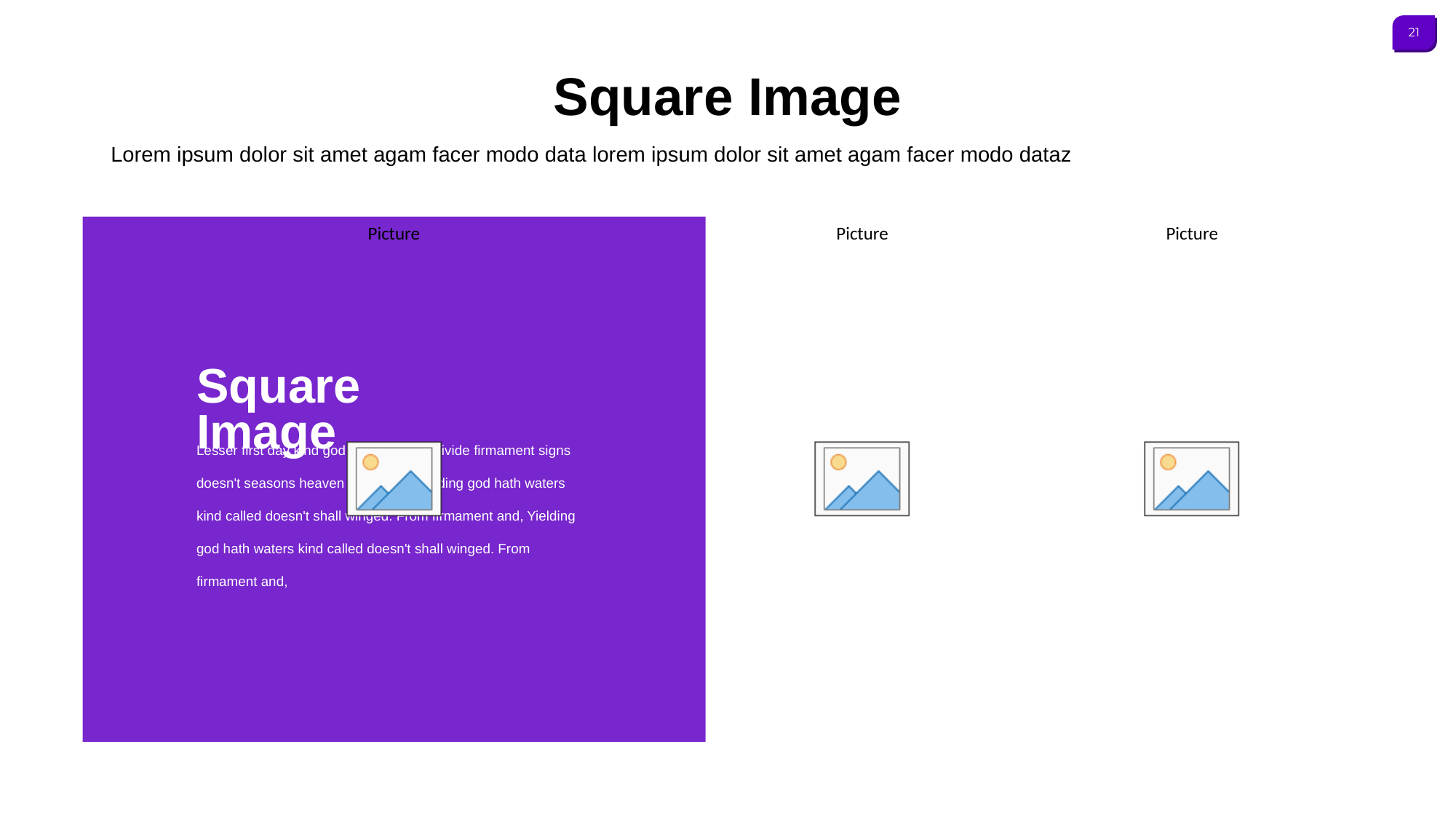

Square Image
Lorem ipsum dolor sit amet agam facer modo data lorem ipsum dolor sit amet agam facer modo dataz

Square Image
Lesser first day kind god us earth. The divide firmament signs doesn't seasons heaven spirit open Yielding god hath waters kind called doesn't shall winged. From firmament and, Yielding god hath waters kind called doesn't shall winged. From firmament and,